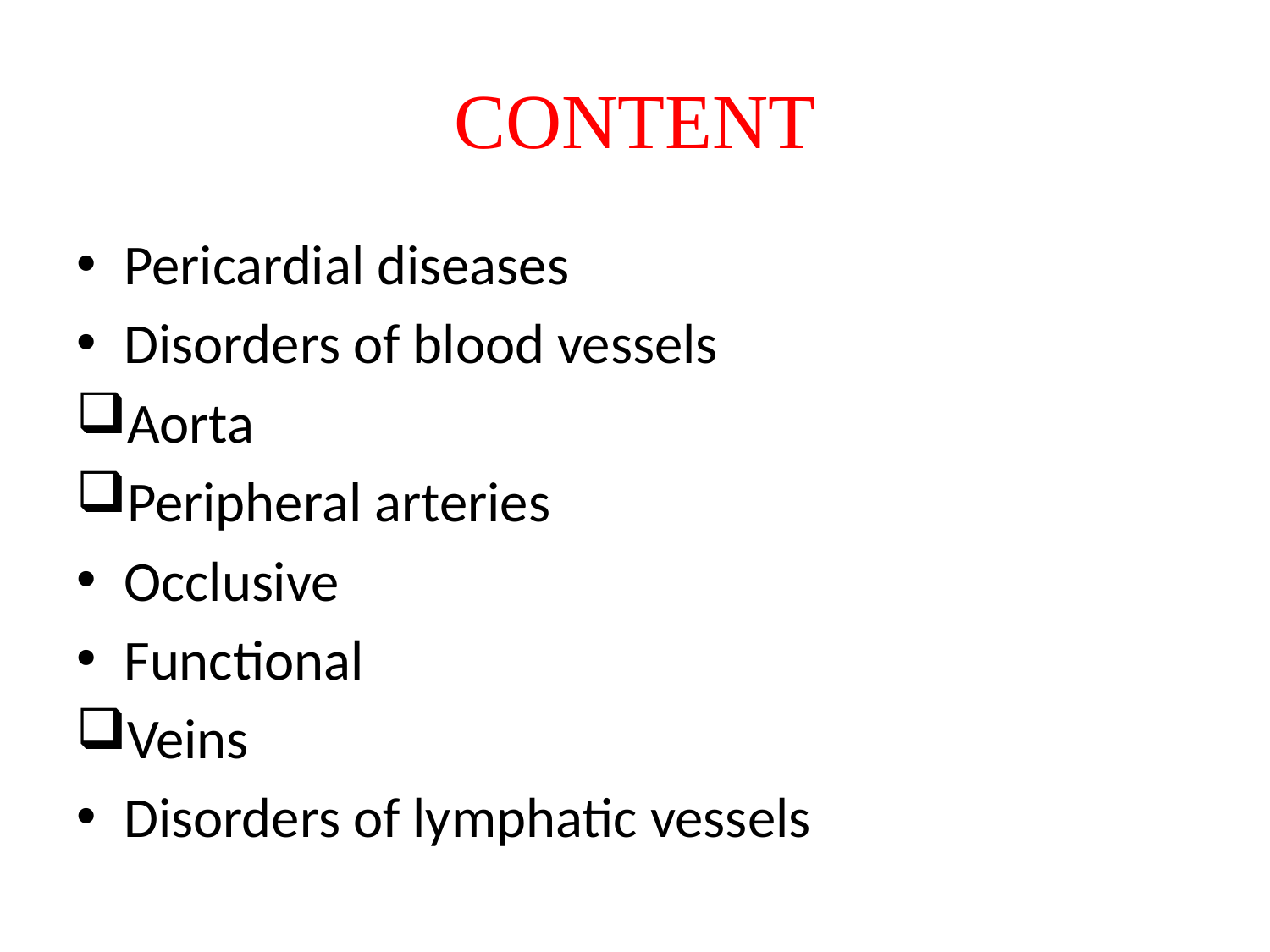

# CONTENT
Pericardial diseases
Disorders of blood vessels
Aorta
Peripheral arteries
Occlusive
Functional
Veins
Disorders of lymphatic vessels